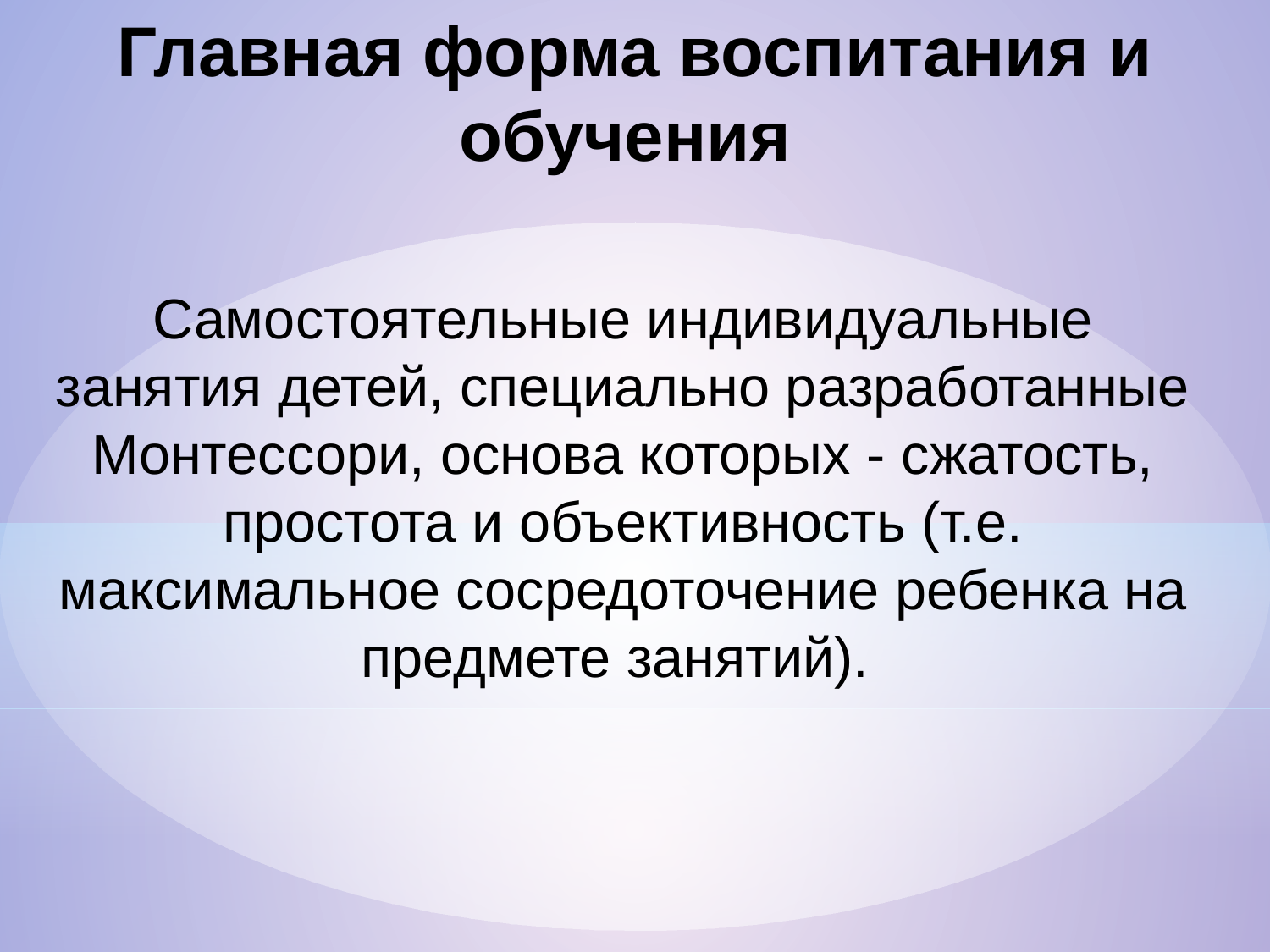

# Главная форма воспитания и обучения
Самостоятельные индивидуальные занятия детей, специально разработанные Монтессори, основа которых - сжатость, простота и объективность (т.е. максимальное сосредоточение ребенка на предмете занятий).